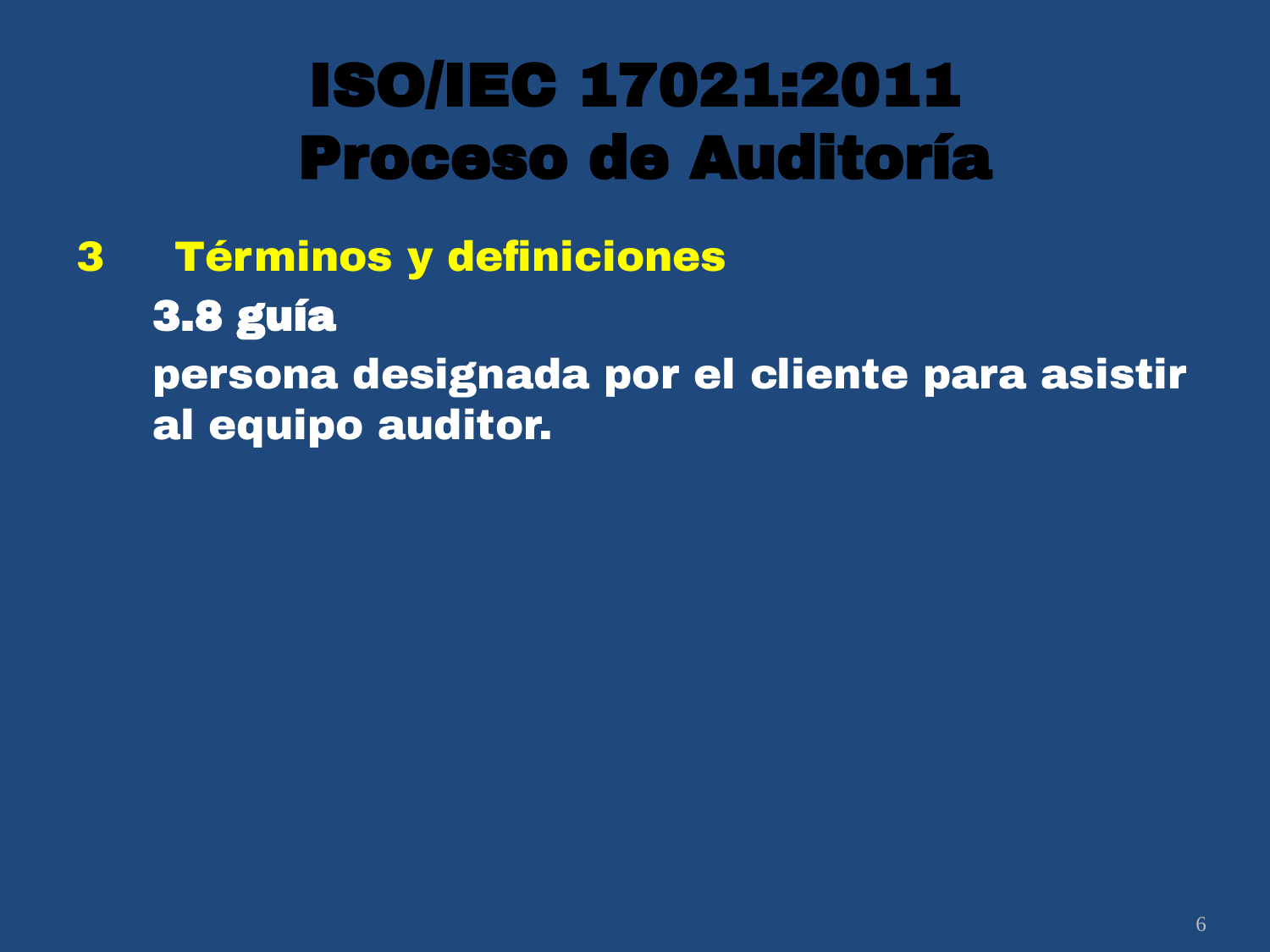

# ISO/IEC 17021:2011 Proceso de Auditoría
3	 Términos y definiciones
	3.8 guía
	persona designada por el cliente para asistir al equipo auditor.
6